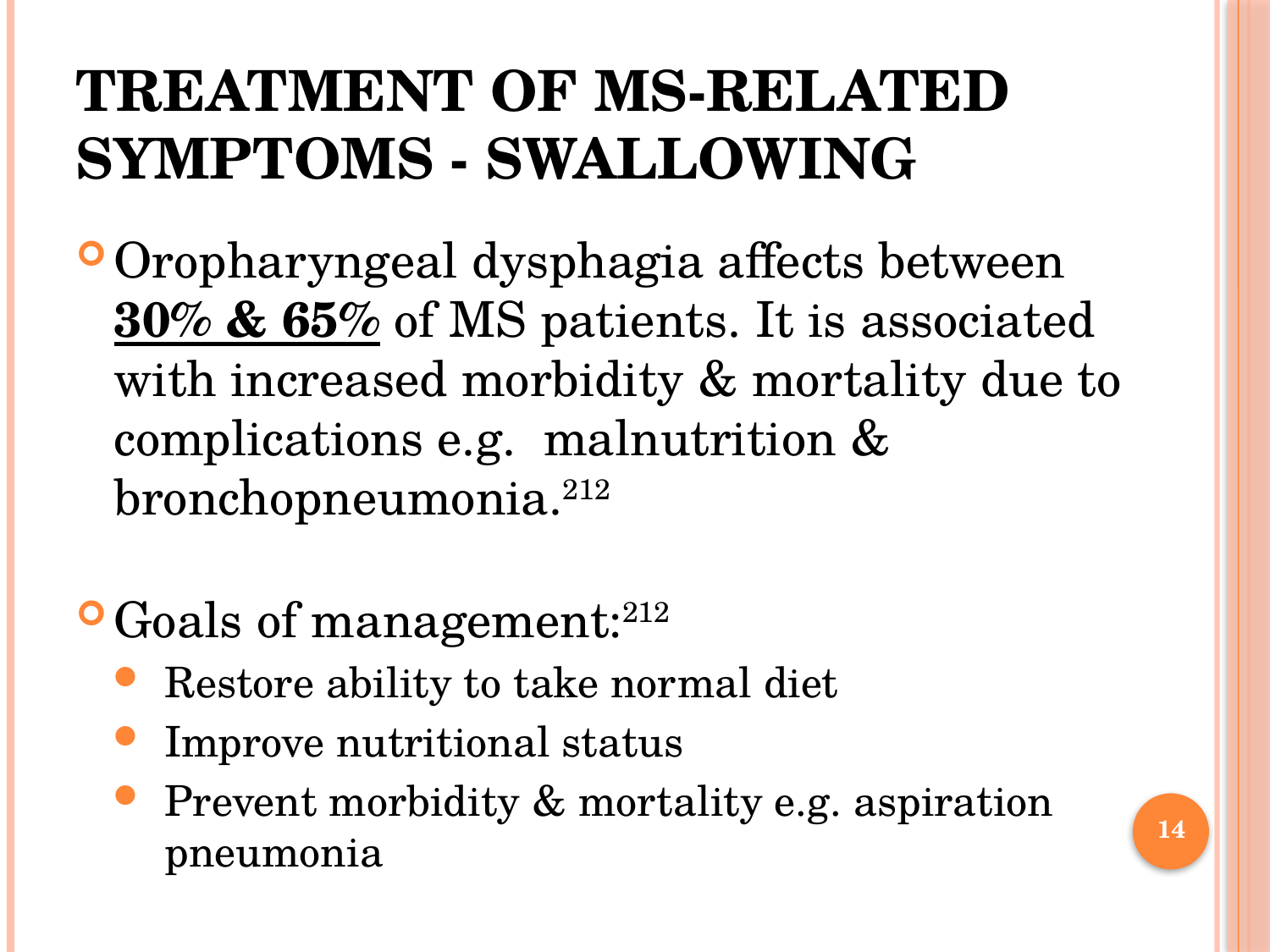

# Treatment of MS-related symptoms - Swallowing
Oropharyngeal dysphagia affects between 30% & 65% of MS patients. It is associated with increased morbidity & mortality due to complications e.g.  malnutrition & bronchopneumonia.212

Goals of management:212
Restore ability to take normal diet
Improve nutritional status
Prevent morbidity & mortality e.g. aspiration pneumonia

14